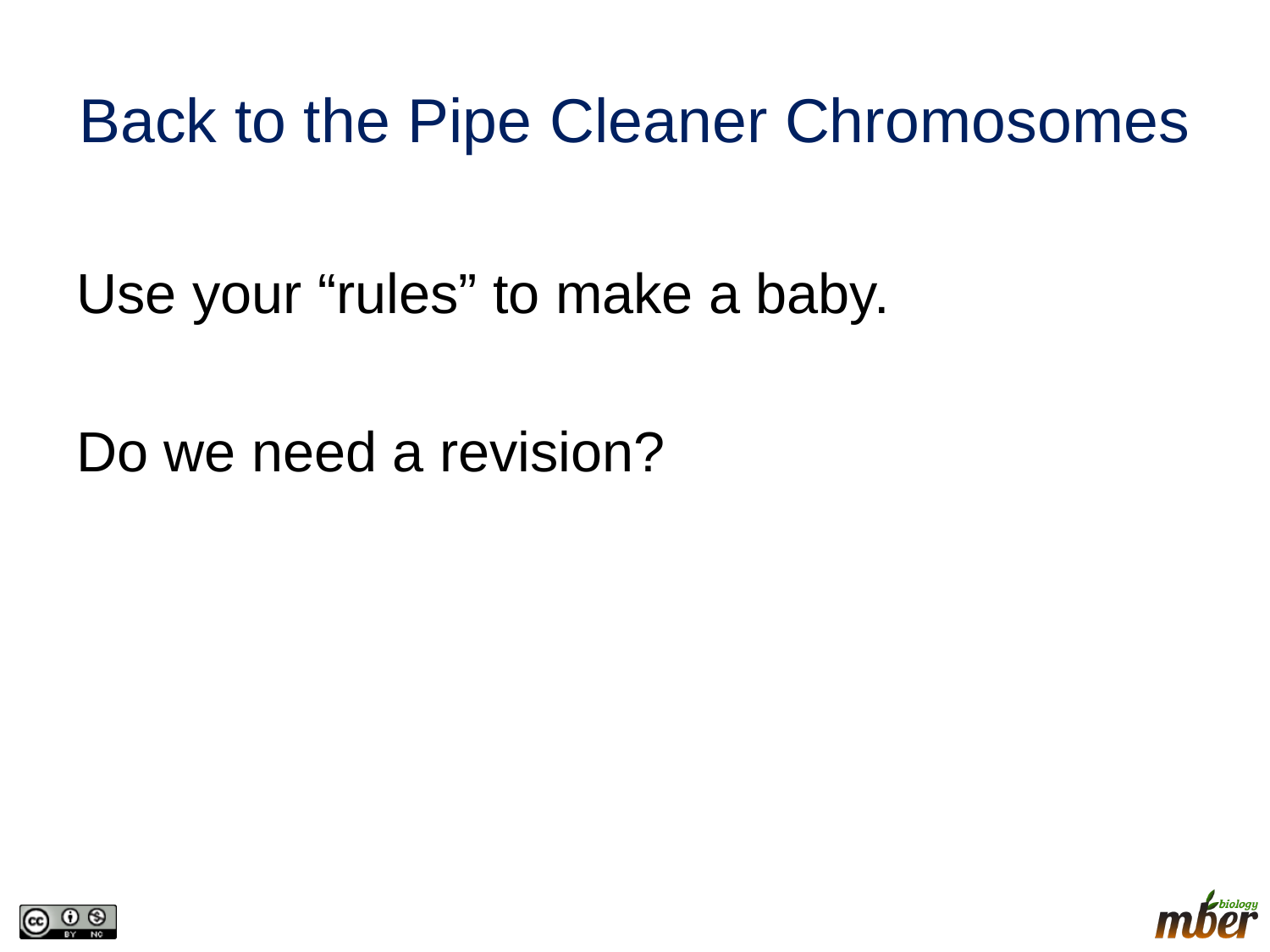

# Back to the Pipe Cleaner Chromosomes
Use your “rules” to make a baby.

Do we need a revision?